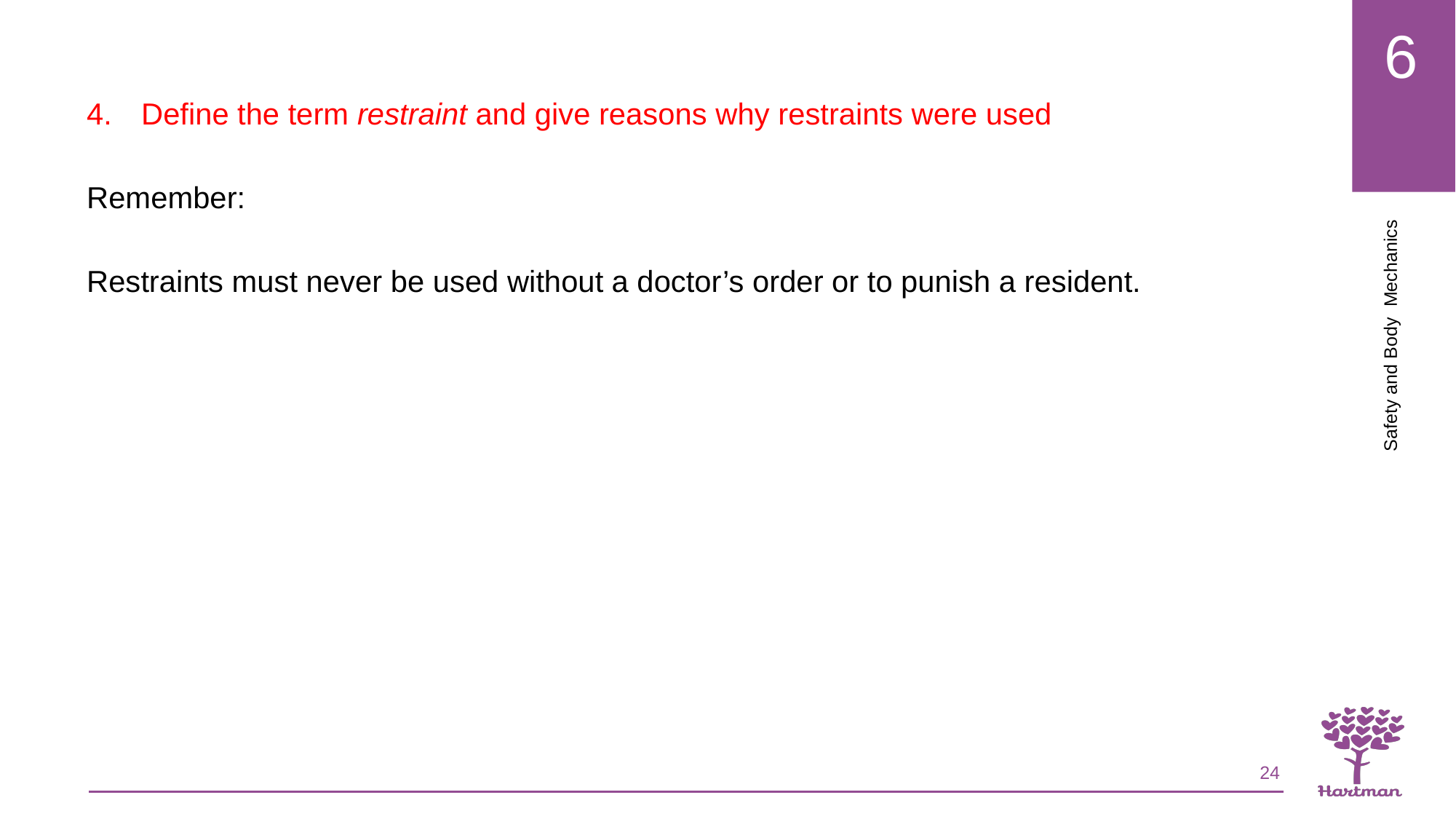

Define the term restraint and give reasons why restraints were used

Remember:

Restraints must never be used without a doctor’s order or to punish a resident.
24